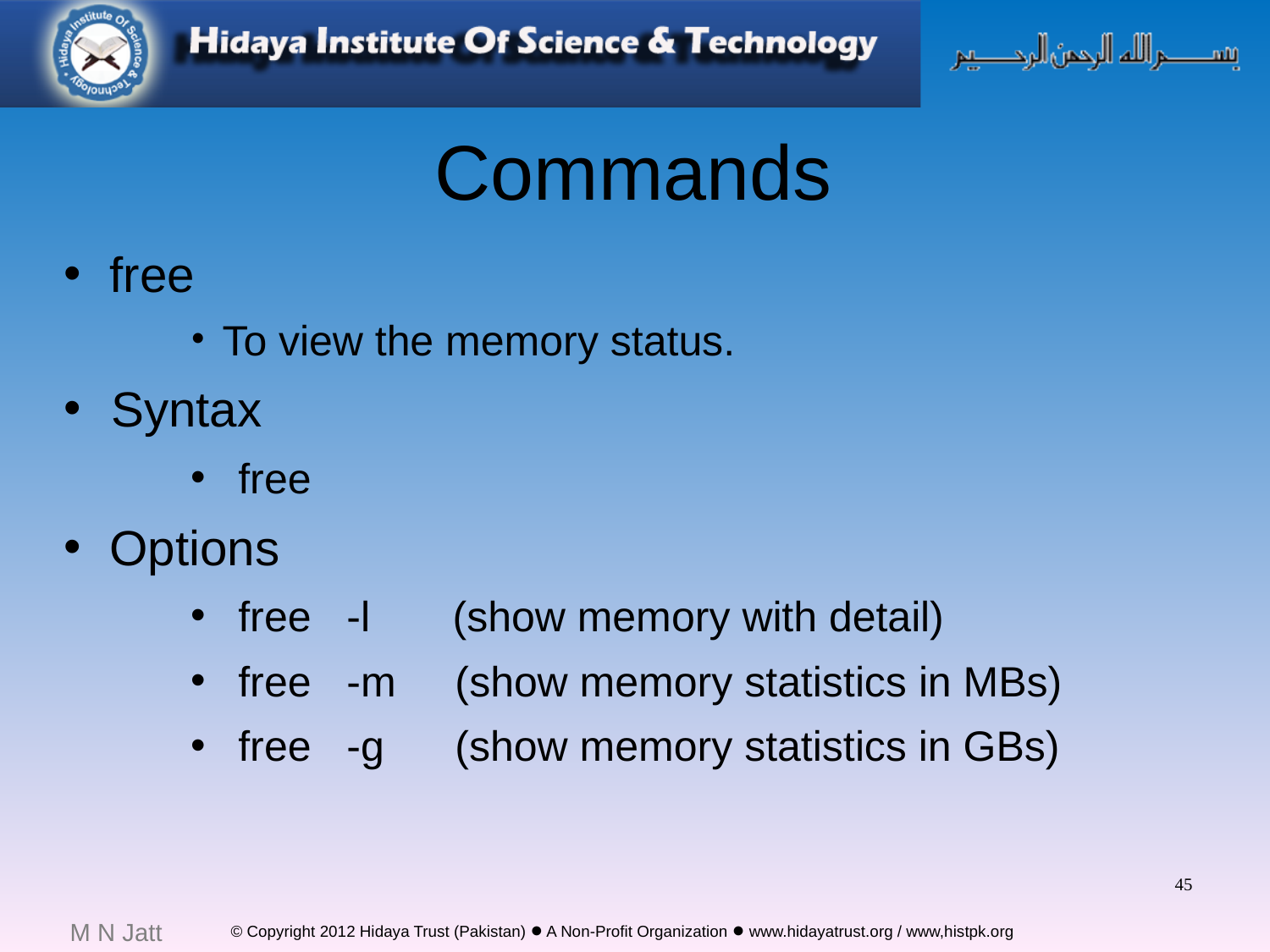

# Commands
free
To view the memory status.
Syntax
free
Options
free   -l       (show memory with detail)
free   -m     (show memory statistics in MBs)
free   -g      (show memory statistics in GBs)

45